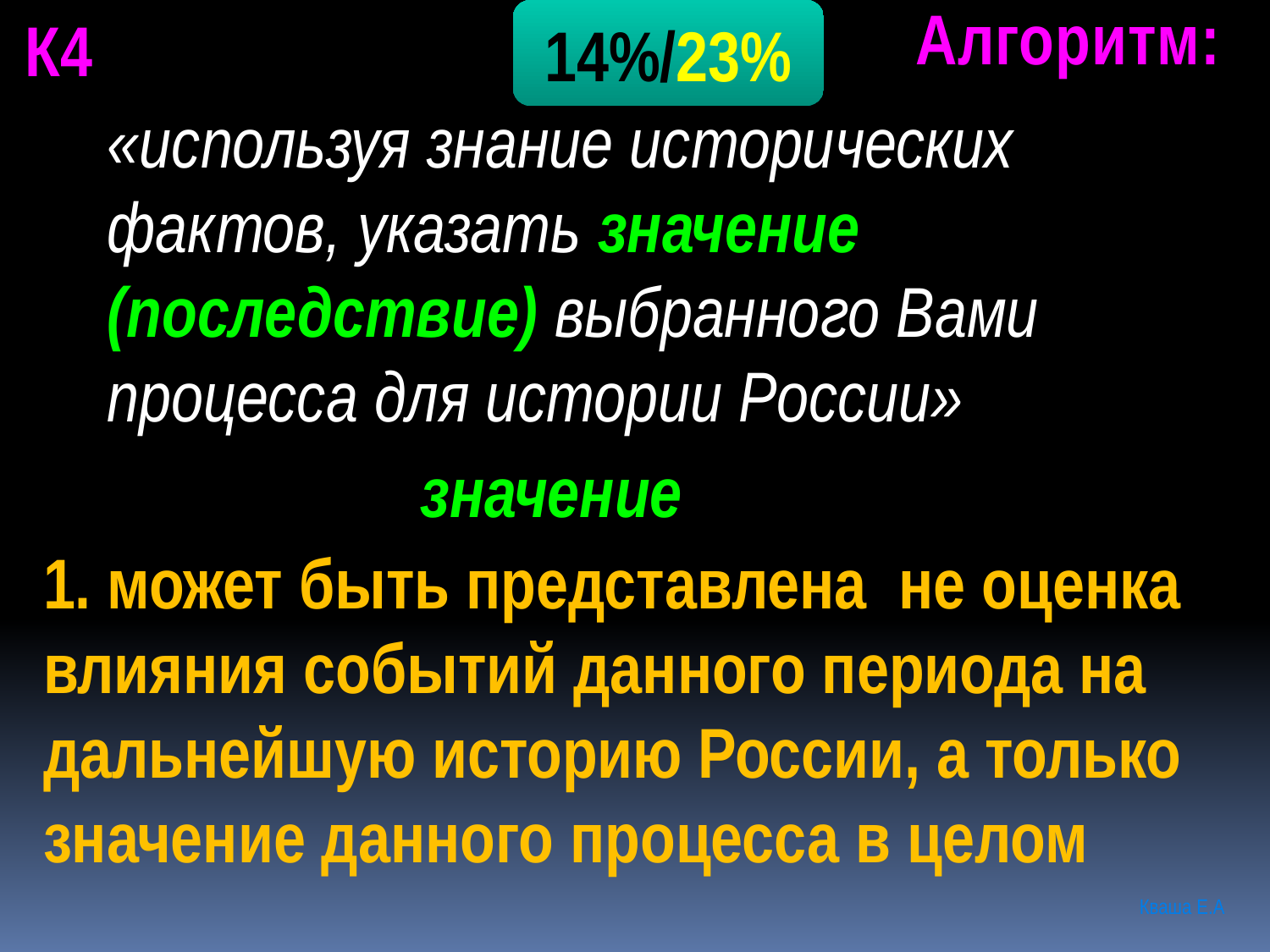

К4
14%/23%
Алгоритм:
«используя знание исторических фактов, указать значение (последствие) выбранного Вами процесса для истории России»
значение
1. может быть представлена  не оценка влияния событий данного периода на дальнейшую историю России, а только значение данного процесса в целом
Кваша Е.А